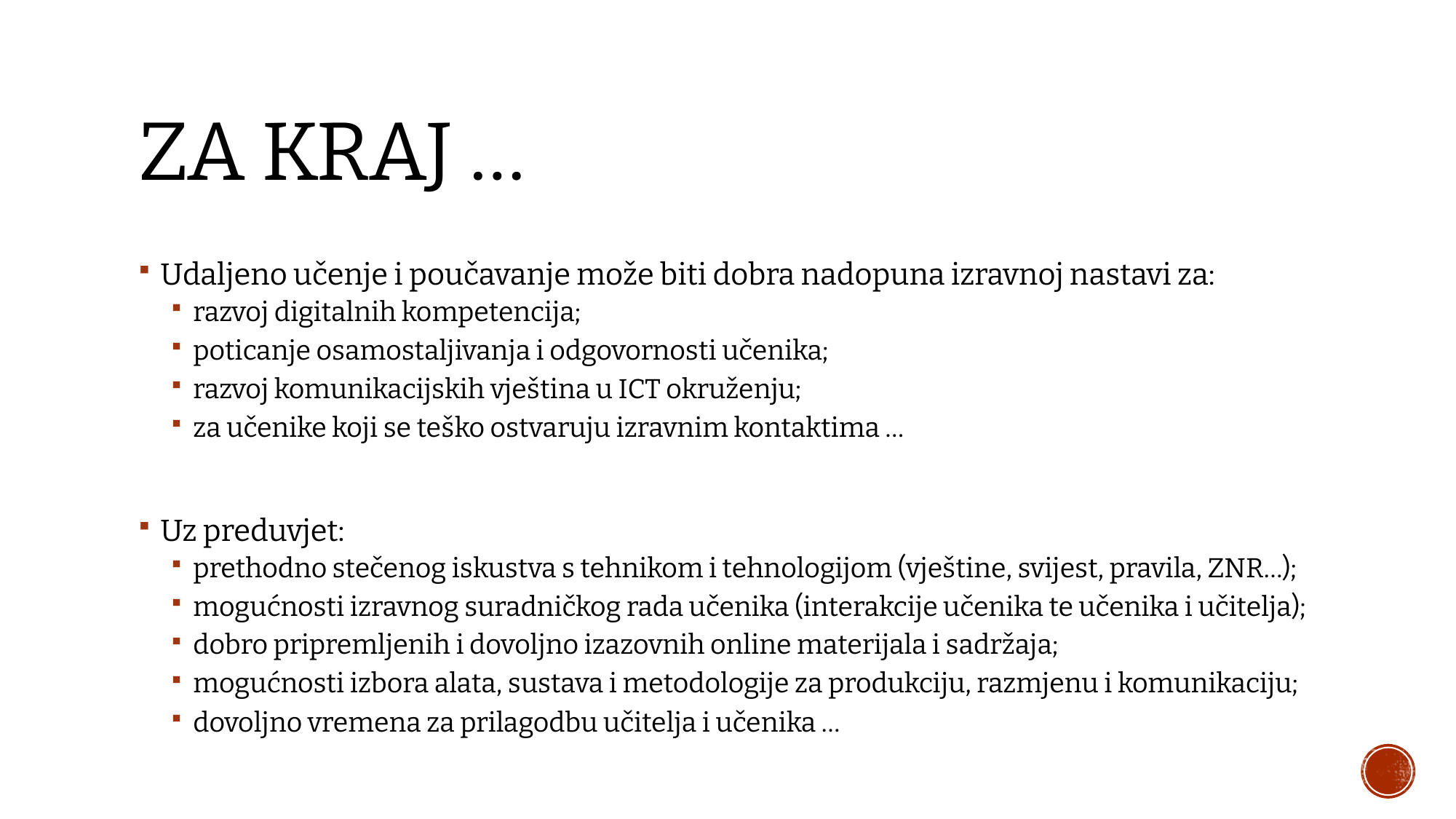

# Za kraj …
Udaljeno učenje i poučavanje može biti dobra nadopuna izravnoj nastavi za:
razvoj digitalnih kompetencija;
poticanje osamostaljivanja i odgovornosti učenika;
razvoj komunikacijskih vještina u ICT okruženju;
za učenike koji se teško ostvaruju izravnim kontaktima …

Uz preduvjet:
prethodno stečenog iskustva s tehnikom i tehnologijom (vještine, svijest, pravila, ZNR…);
mogućnosti izravnog suradničkog rada učenika (interakcije učenika te učenika i učitelja);
dobro pripremljenih i dovoljno izazovnih online materijala i sadržaja;
mogućnosti izbora alata, sustava i metodologije za produkciju, razmjenu i komunikaciju;
dovoljno vremena za prilagodbu učitelja i učenika …